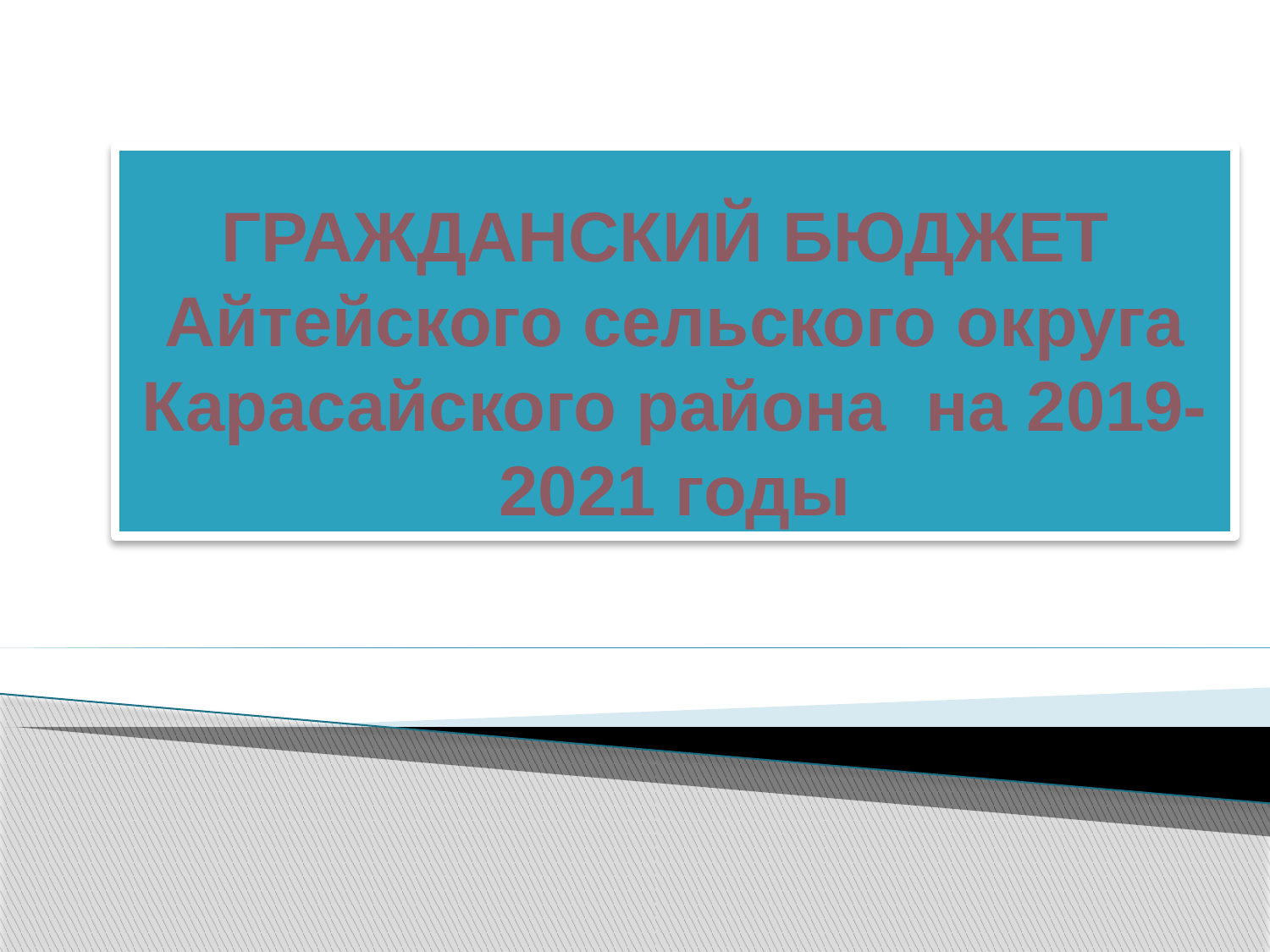

# ГРАЖДАНСКИЙ БЮДЖЕТ  Айтейского сельского округа Карасайского района  на 2019-2021 годы